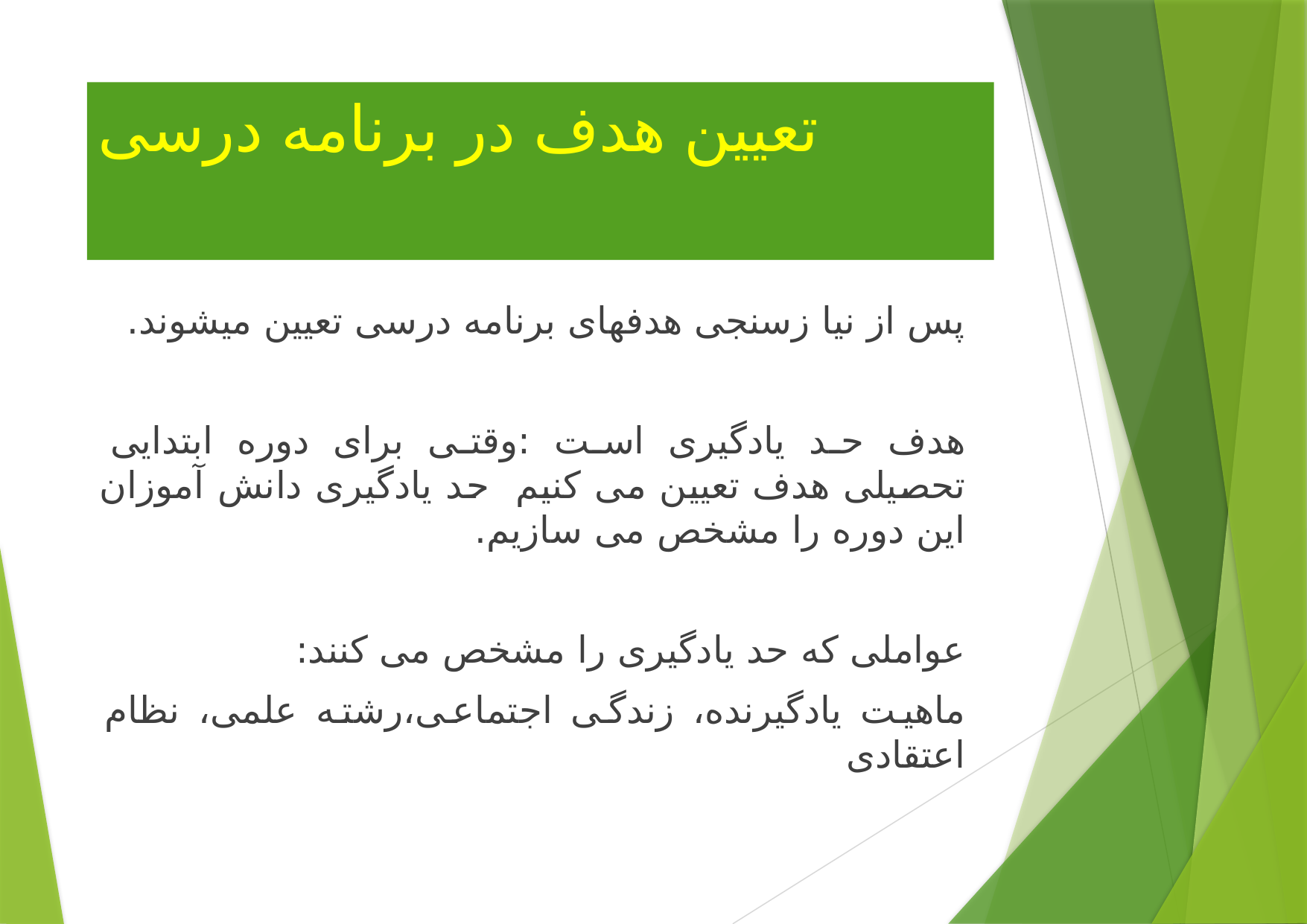

# تعیین هدف در برنامه درسی
پس از نیا زسنجی هدفهای برنامه درسی تعیین میشوند.

هدف حد یادگیری است :وقتی برای دوره ابتدایی تحصیلی هدف تعیین می کنیم  حد یادگیری دانش آموزان این دوره را مشخص می سازیم.

عواملی که حد یادگیری را مشخص می کنند:
ماهیت یادگیرنده، زندگی اجتماعی،رشته علمی، نظام اعتقادی